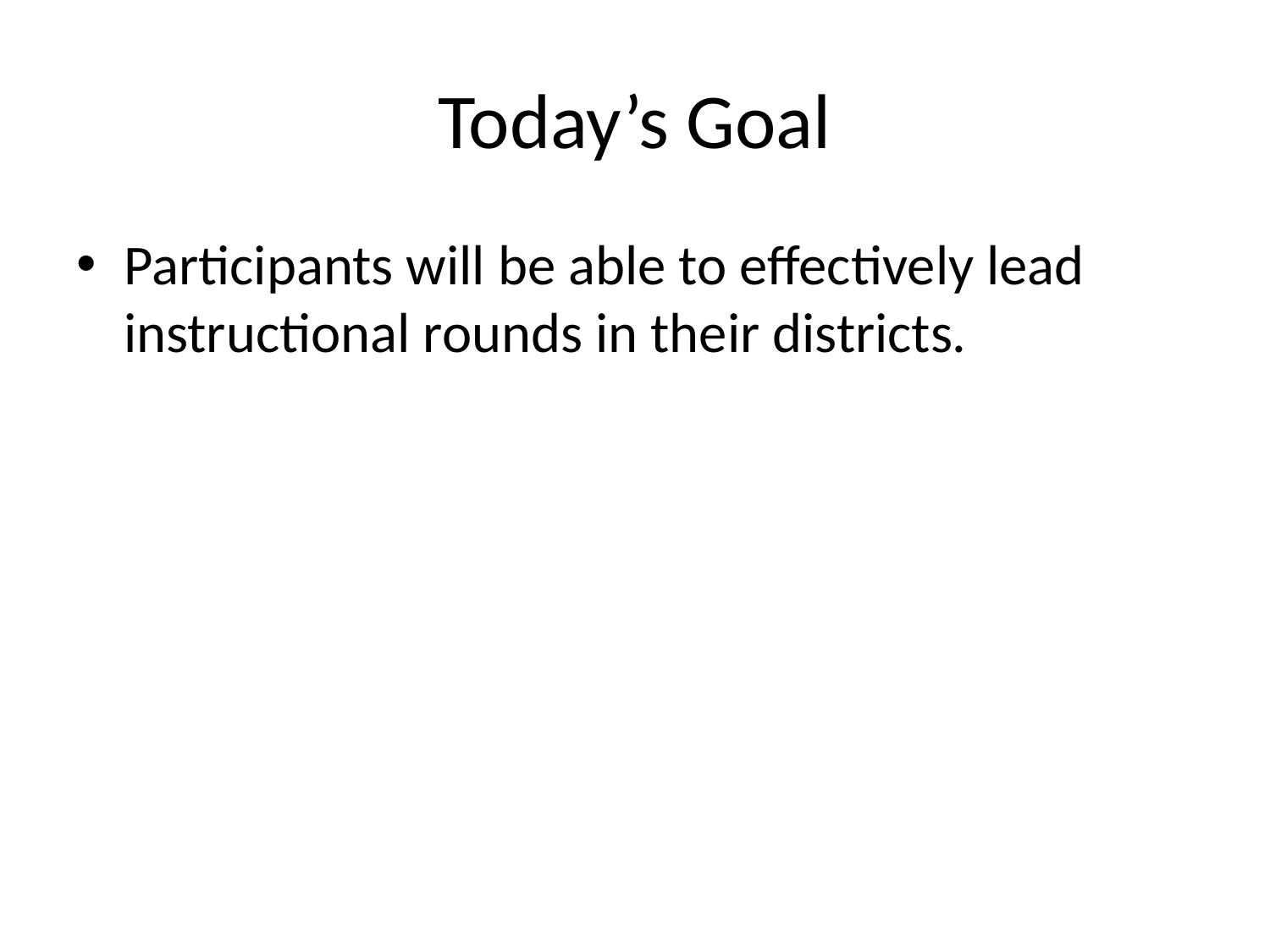

# Today’s Goal
Participants will be able to effectively lead instructional rounds in their districts.